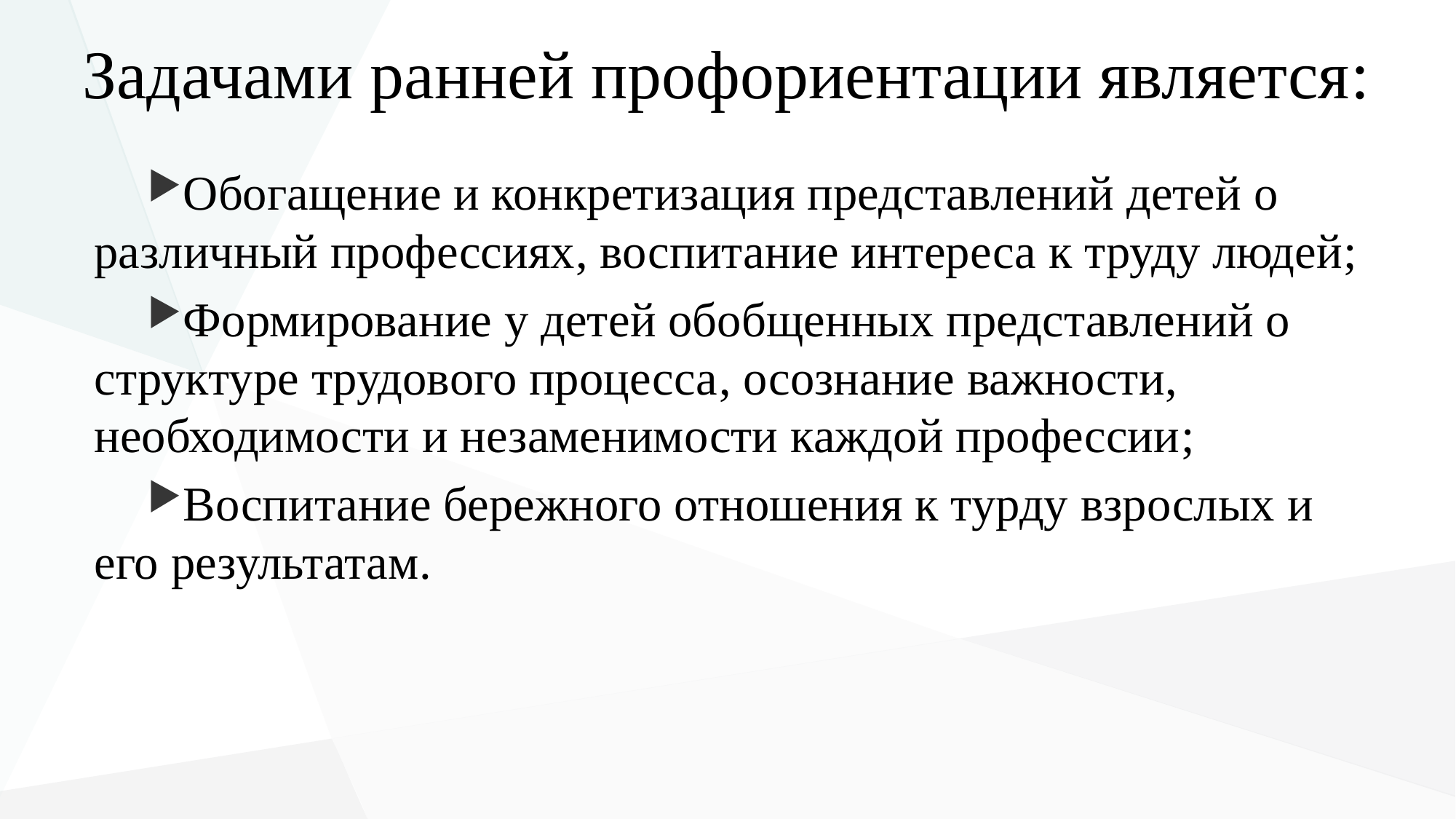

# Задачами ранней профориентации является:
Обогащение и конкретизация представлений детей о         различный профессиях, воспитание интереса к труду людей;
Формирование у детей обобщенных представлений о         структуре трудового процесса, осознание важности,              необходимости и незаменимости каждой профессии;
Воспитание бережного отношения к турду взрослых и его результатам.